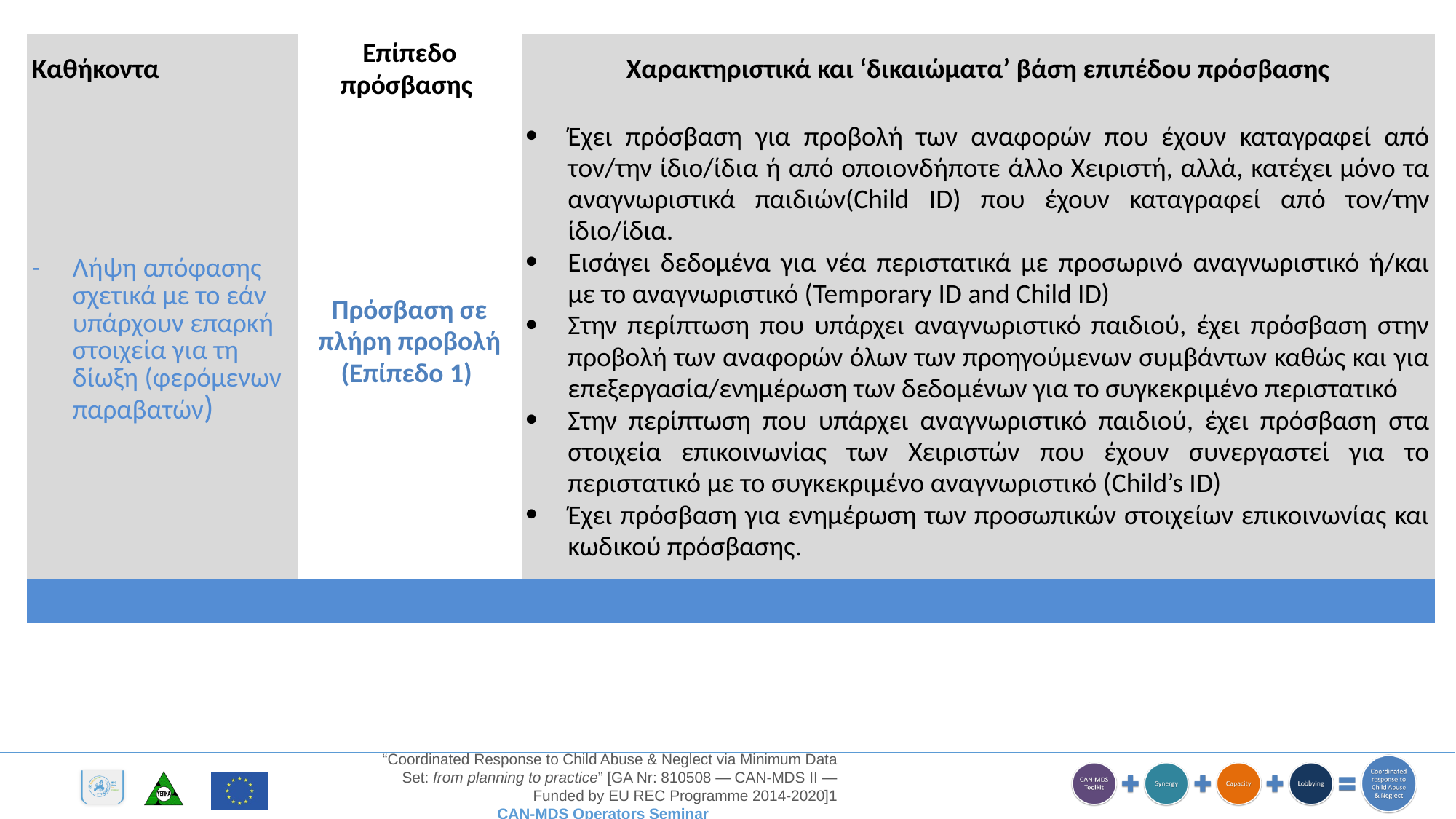

| Καθήκοντα | Επίπεδο πρόσβασης | Χαρακτηριστικά και ‘δικαιώματα’ βάση επιπέδου πρόσβασης |
| --- | --- | --- |
| Λήψη απόφασης σχετικά με το εάν υπάρχουν επαρκή στοιχεία για τη δίωξη (φερόμενων παραβατών) | Πρόσβαση σε πλήρη προβολή (Επίπεδο 1) | Έχει πρόσβαση για προβολή των αναφορών που έχουν καταγραφεί από τον/την ίδιο/ίδια ή από οποιονδήποτε άλλο Χειριστή, αλλά, κατέχει μόνο τα αναγνωριστικά παιδιών(Child ID) που έχουν καταγραφεί από τον/την ίδιο/ίδια. Εισάγει δεδομένα για νέα περιστατικά με προσωρινό αναγνωριστικό ή/και με το αναγνωριστικό (Temporary ID and Child ID) Στην περίπτωση που υπάρχει αναγνωριστικό παιδιού, έχει πρόσβαση στην προβολή των αναφορών όλων των προηγούμενων συμβάντων καθώς και για επεξεργασία/ενημέρωση των δεδομένων για το συγκεκριμένο περιστατικό Στην περίπτωση που υπάρχει αναγνωριστικό παιδιού, έχει πρόσβαση στα στοιχεία επικοινωνίας των Χειριστών που έχουν συνεργαστεί για το περιστατικό με το συγκεκριμένο αναγνωριστικό (Child’s ID) Έχει πρόσβαση για ενημέρωση των προσωπικών στοιχείων επικοινωνίας και κωδικού πρόσβασης. |
|  |  |  |